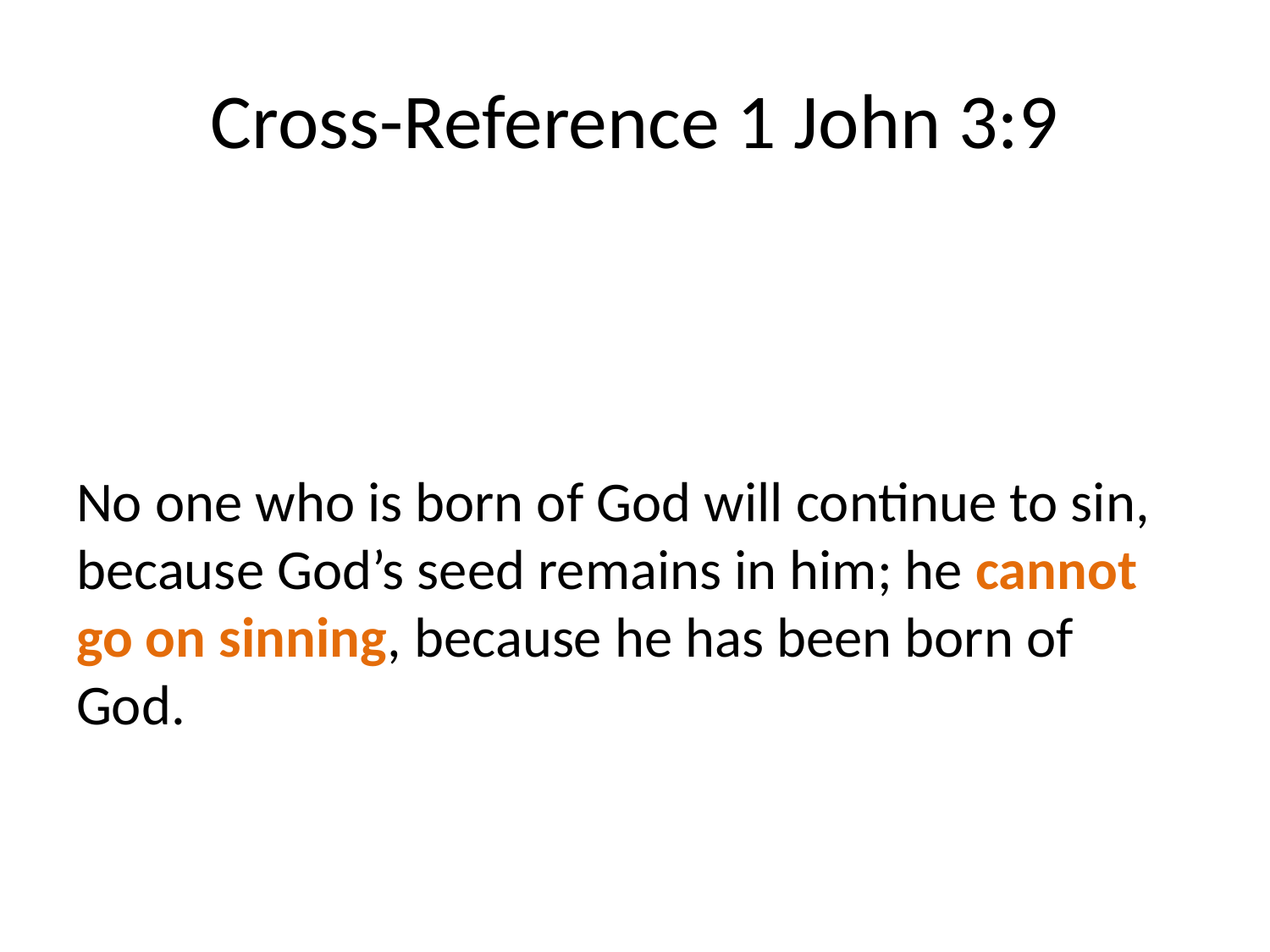

# Cross-Reference 1 John 3:9

No one who is born of God will continue to sin, because God’s seed remains in him; he cannot go on sinning, because he has been born of God.